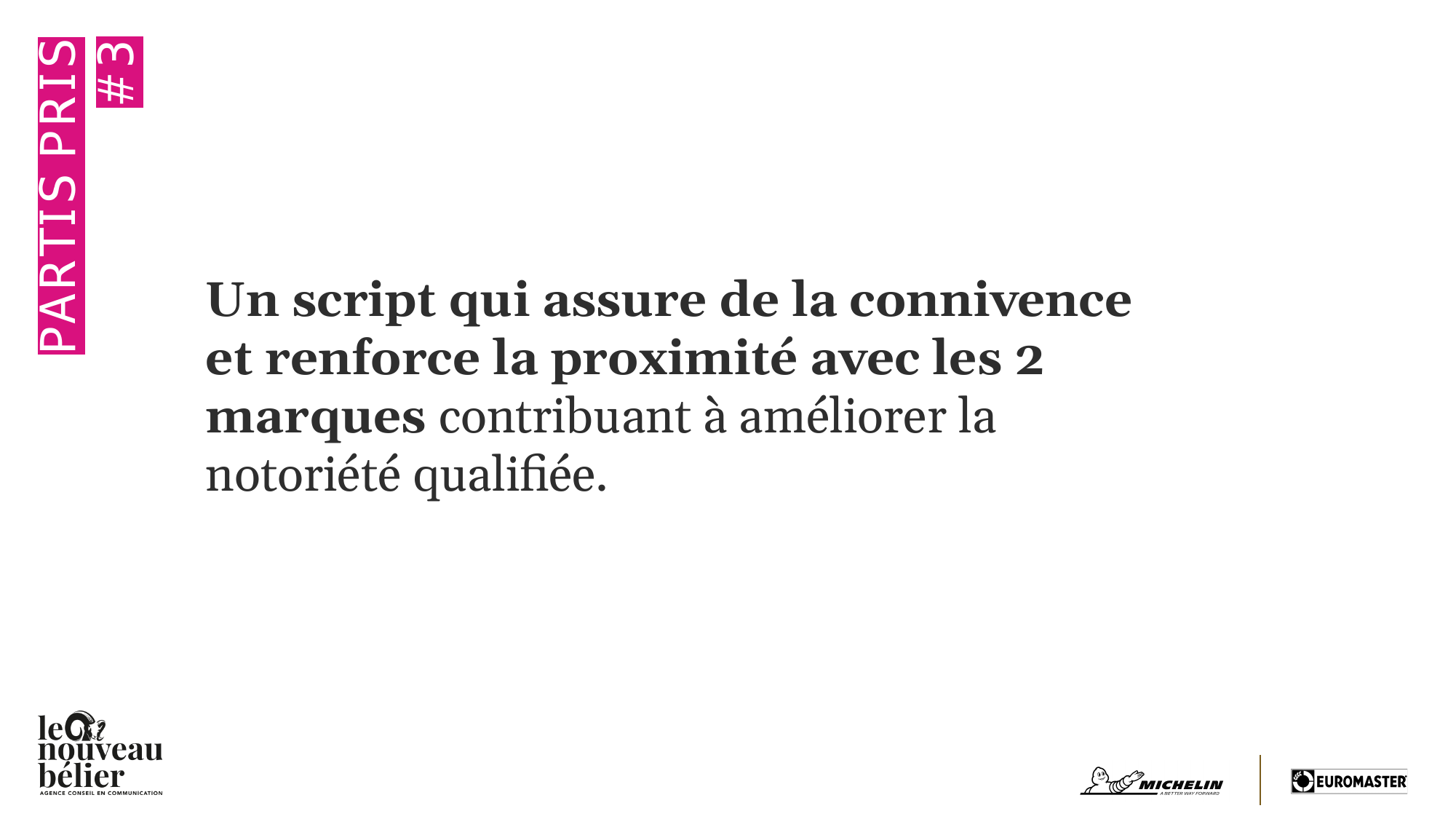

PARTIS PRIS #3
Un script qui assure de la connivence et renforce la proximité avec les 2 marques contribuant à améliorer la notoriété qualifiée.